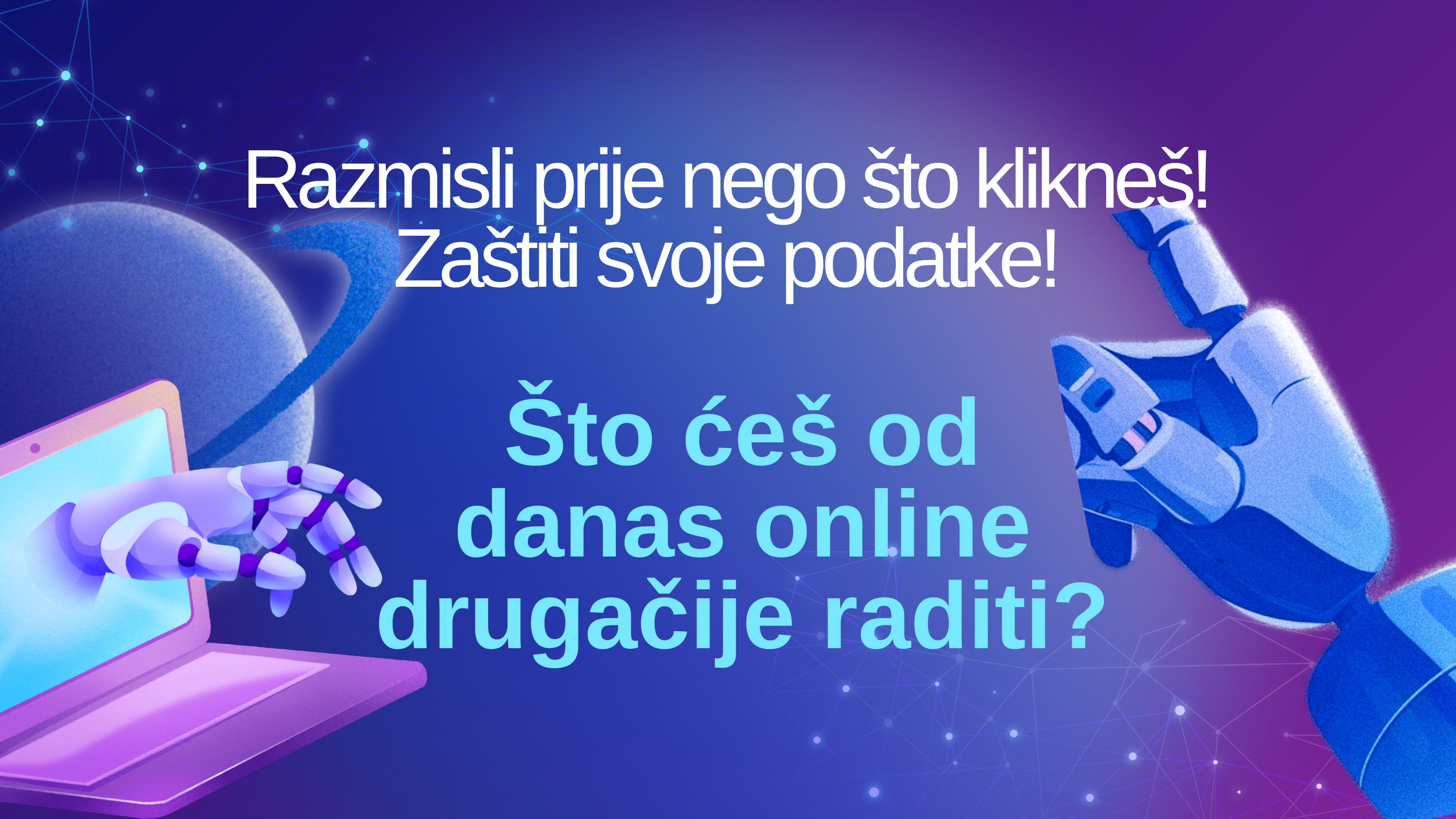

Razmisli prije nego što klikneš!
Zaštiti svoje podatke!

Što ćeš od danas online drugačije raditi?